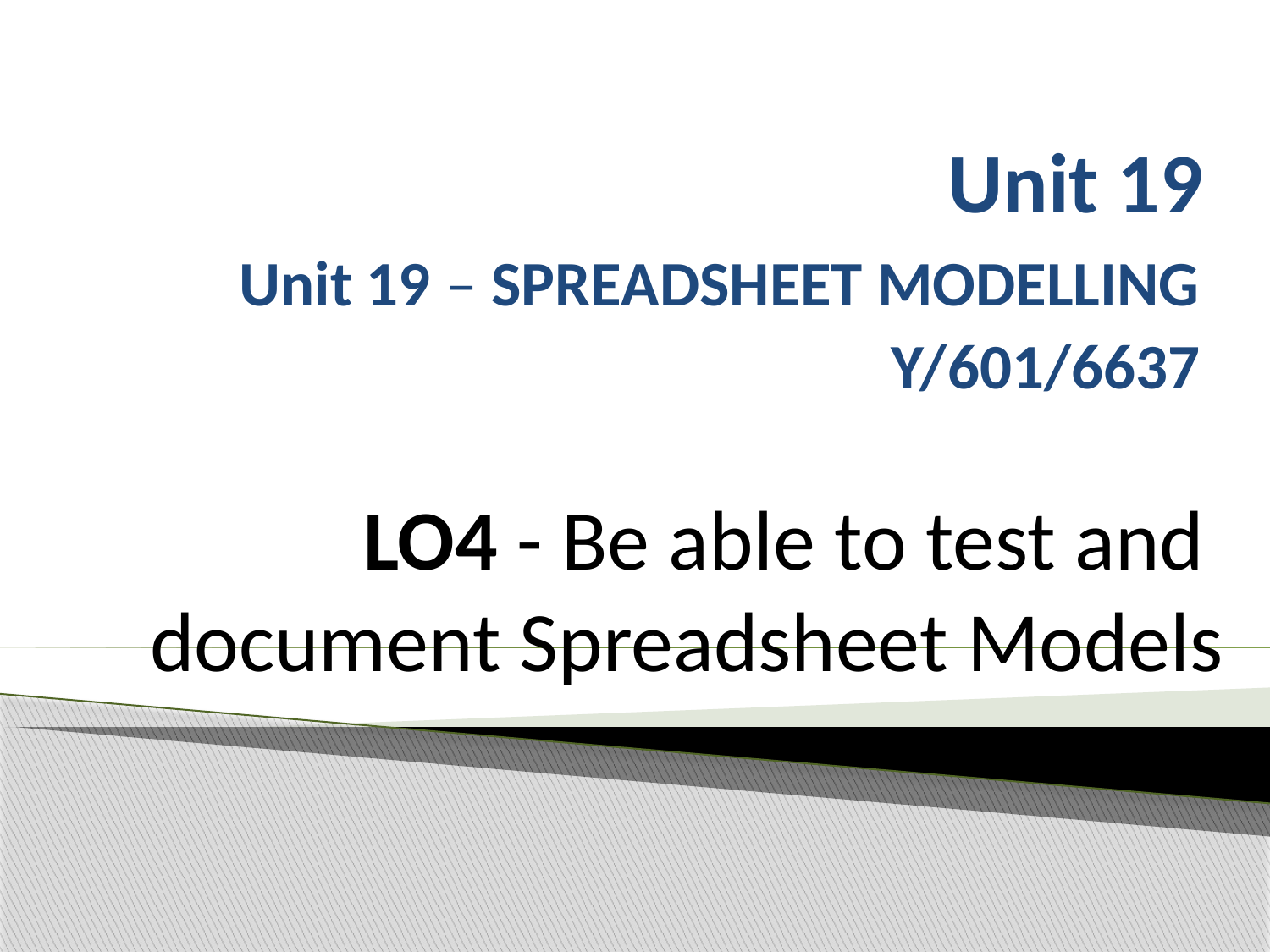

# Unit 19
Unit 19 – SPREADSHEET MODELLING
 Y/601/6637
LO4 - Be able to test and
document Spreadsheet Models